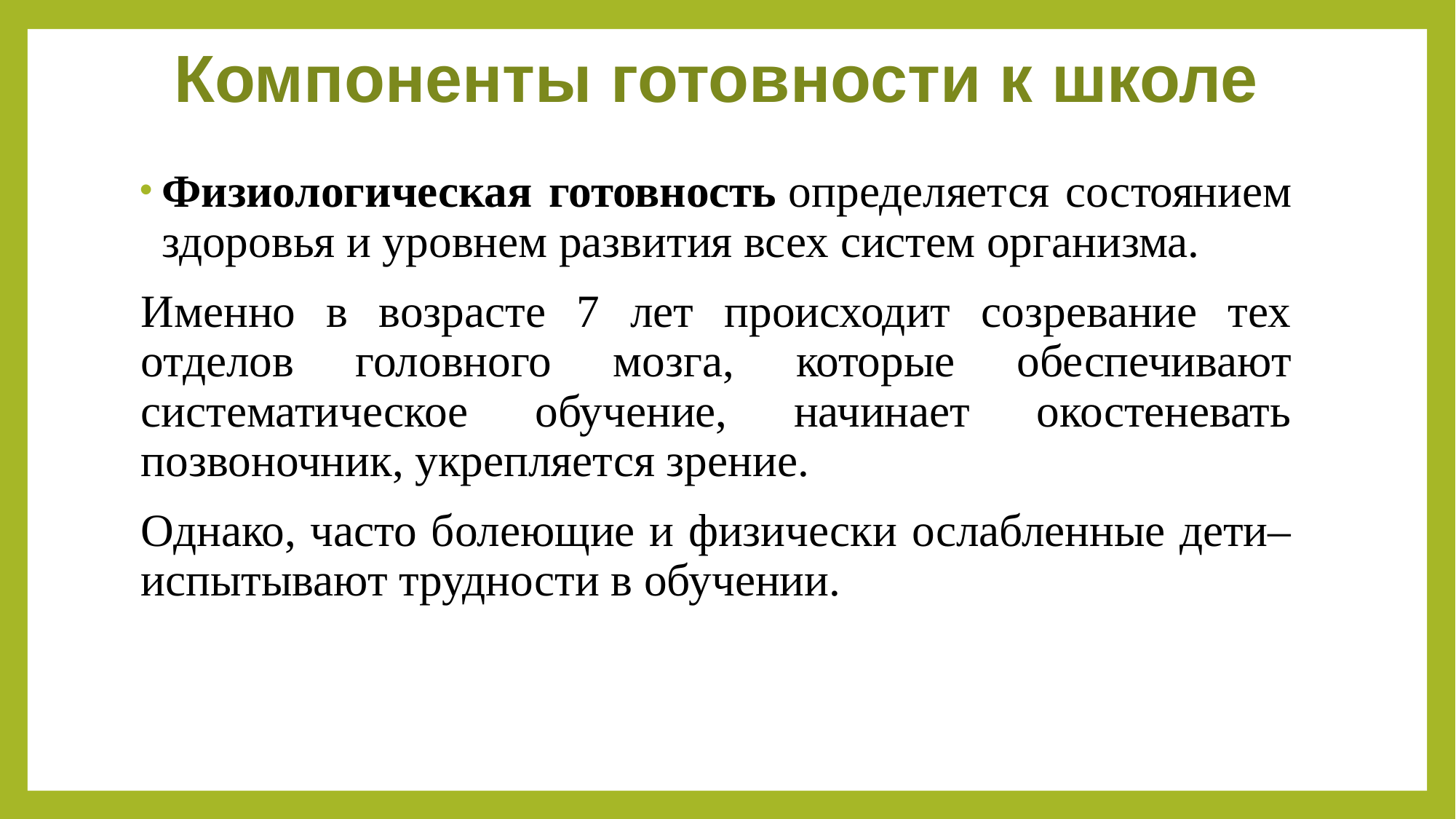

# Компоненты готовности к школе
Физиологическая готовность определяется состоянием здоровья и уровнем развития всех систем организма.
Именно в возрасте 7 лет происходит созревание тех отделов головного мозга, которые обеспечивают систематическое обучение, начинает окостеневать позвоночник, укрепляется зрение.
Однако, часто болеющие и физически ослабленные дети– испытывают трудности в обучении.